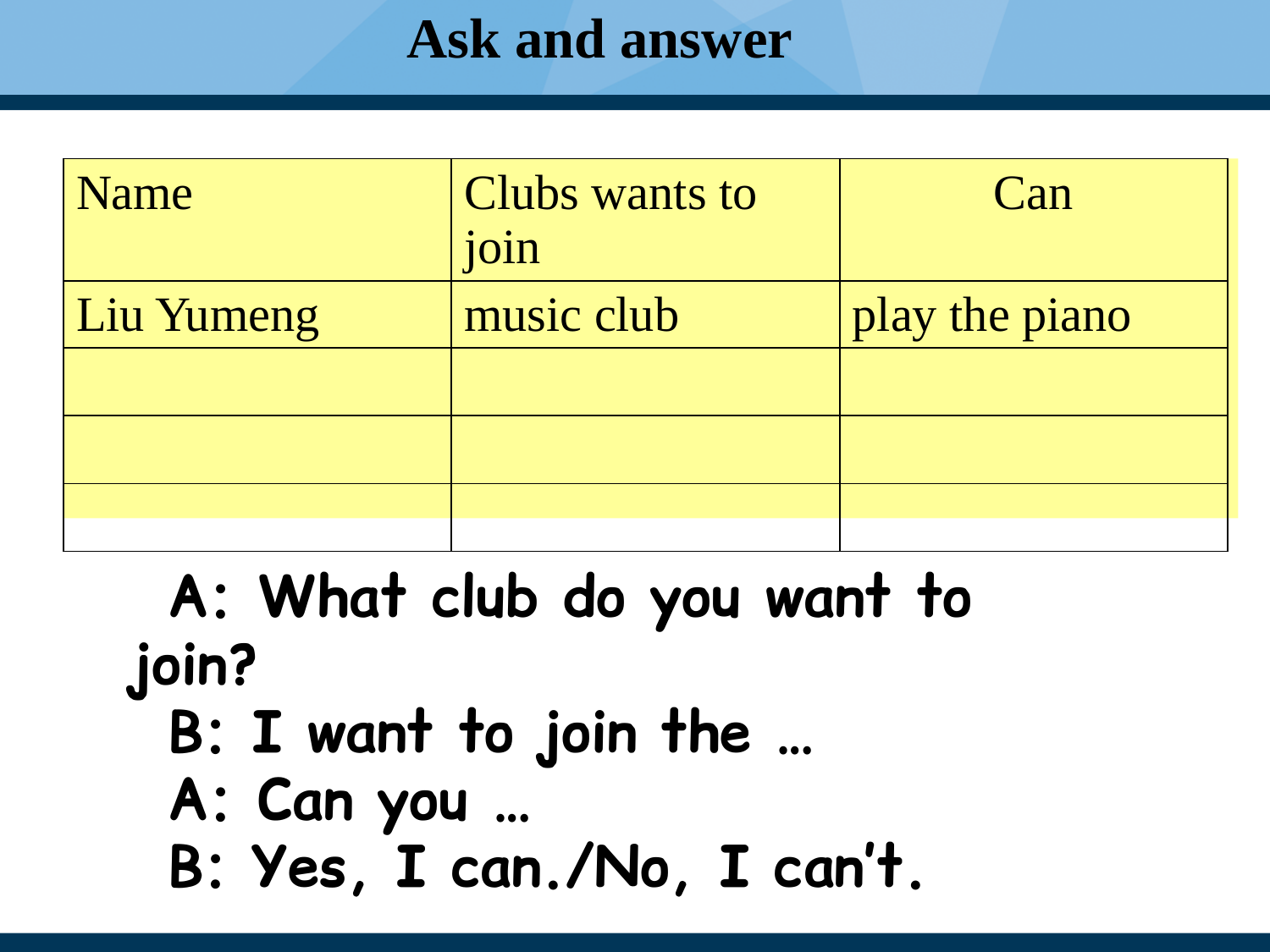

Ask and answer

| Name | Clubs wants to join | Can |
| --- | --- | --- |
| Liu Yumeng | music club | play the piano |
|  |  |  |
|  |  |  |
|  |  |  |
A: What club do you want to join?
B: I want to join the …
A: Can you …
B: Yes, I can./No, I can’t.